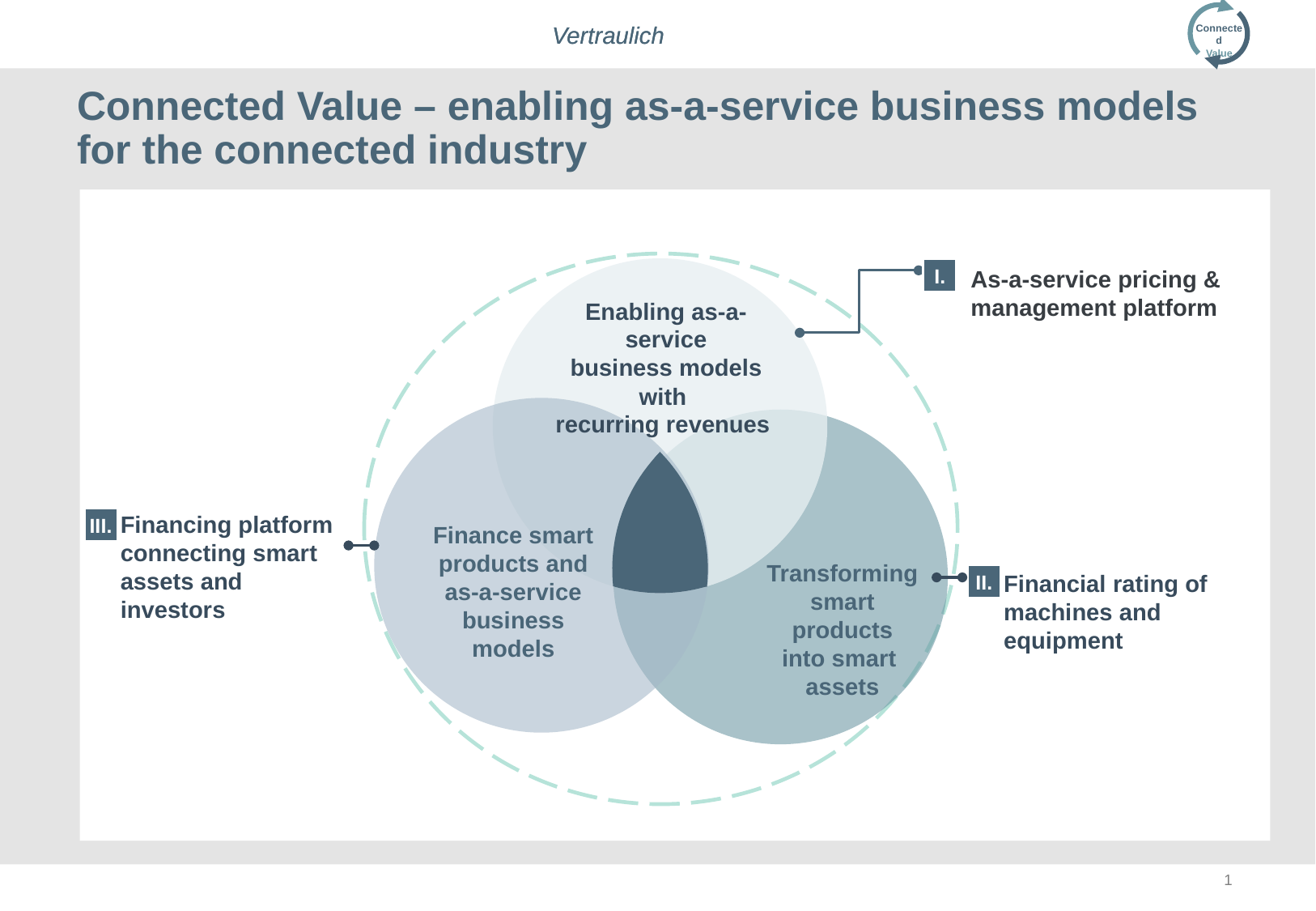

# Connected Value – enabling as-a-service business models for the connected industry

I.
As-a-service pricing & management platform
Enabling as-a-service
business models with
recurring revenues

Financing platform
connecting smart
assets and investors
III.
Finance smart products and as-a-service business
models
Transforming
smart products
into smart
assets
Financial rating of machines and equipment
II.